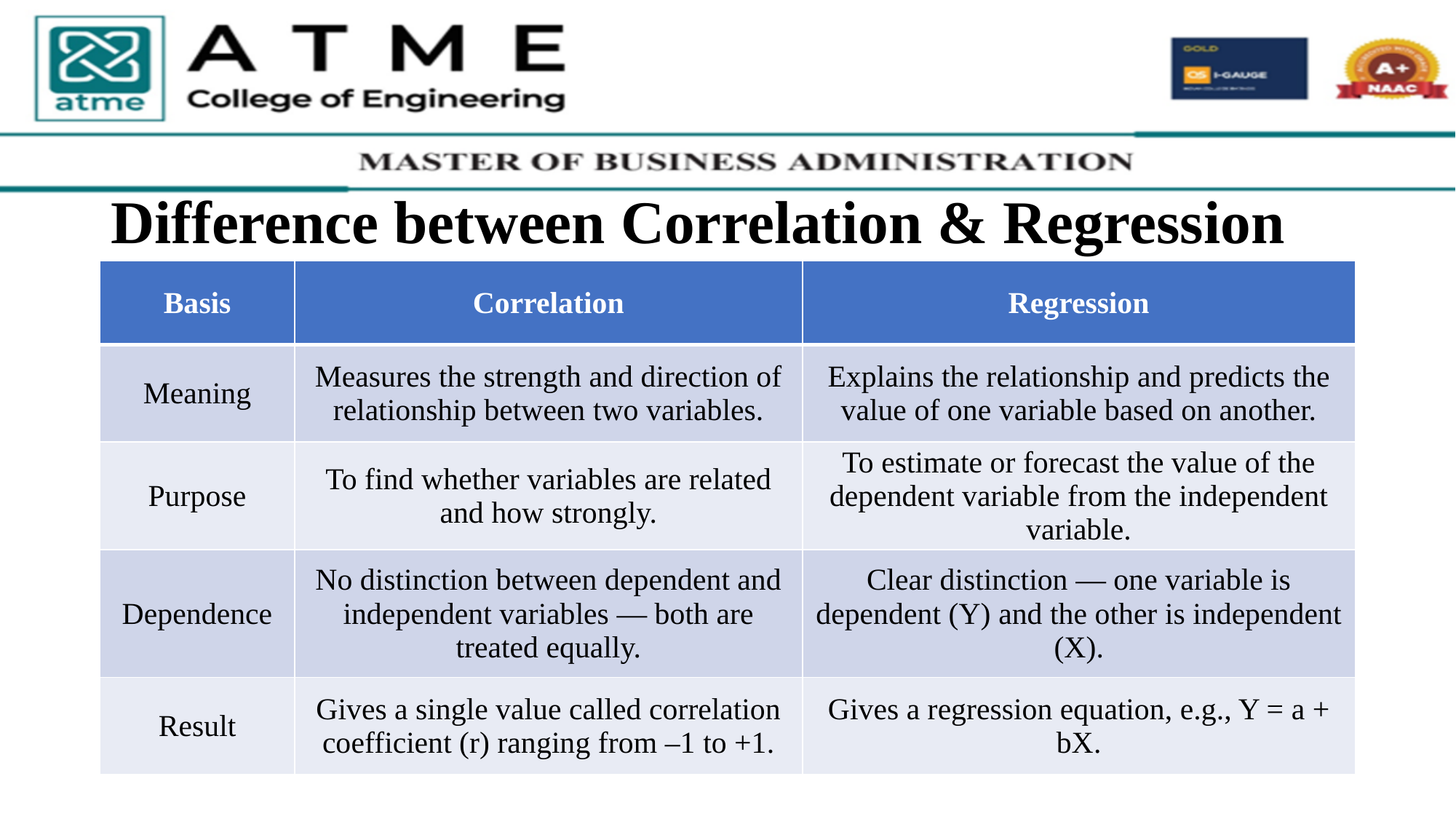

# Difference between Correlation & Regression
| Basis | Correlation | Regression |
| --- | --- | --- |
| Meaning | Measures the strength and direction of relationship between two variables. | Explains the relationship and predicts the value of one variable based on another. |
| Purpose | To find whether variables are related and how strongly. | To estimate or forecast the value of the dependent variable from the independent variable. |
| Dependence | No distinction between dependent and independent variables — both are treated equally. | Clear distinction — one variable is dependent (Y) and the other is independent (X). |
| Result | Gives a single value called correlation coefficient (r) ranging from –1 to +1. | Gives a regression equation, e.g., Y = a + bX. |